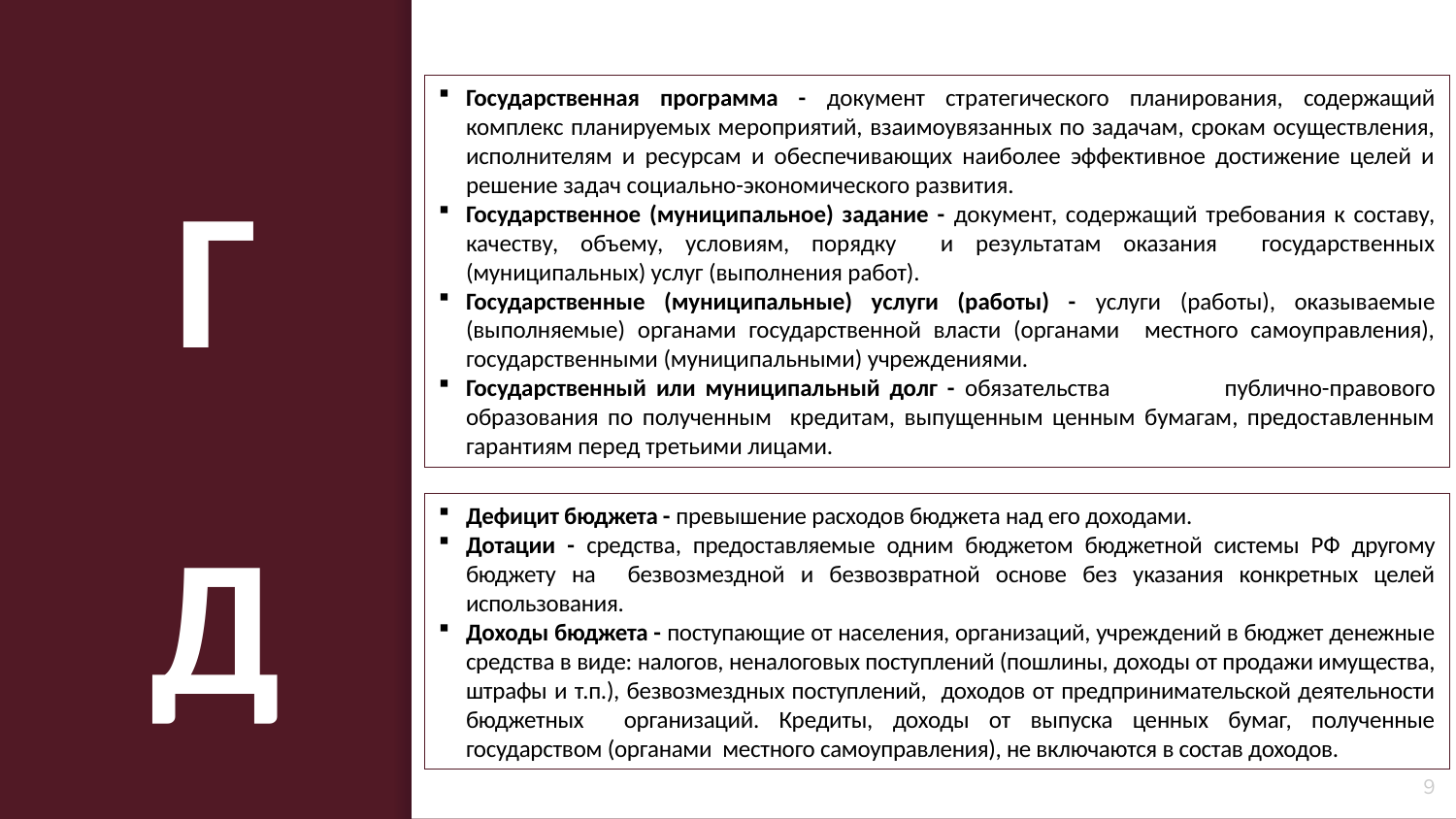

Государственная программа - документ стратегического планирования, содержащий комплекс планируемых мероприятий, взаимоувязанных по задачам, срокам осуществления, исполнителям и ресурсам и обеспечивающих наиболее эффективное достижение целей и решение задач социально-экономического развития.
Государственное (муниципальное) задание - документ, содержащий требования к составу, качеству, объему, условиям, порядку  и результатам оказания  государственных (муниципальных) услуг (выполнения работ).
Государственные (муниципальные) услуги (работы) - услуги (работы), оказываемые (выполняемые) органами государственной власти (органами  местного самоуправления), государственными (муниципальными) учреждениями.
Государственный или муниципальный долг - обязательства	 публично-правового образования по полученным  кредитам, выпущенным ценным бумагам, предоставленным гарантиям перед третьими лицами.
Г
Дефицит бюджета - превышение расходов бюджета над его доходами.
Дотации - средства, предоставляемые одним бюджетом бюджетной системы РФ другому бюджету на  безвозмездной и безвозвратной основе без указания конкретных целей использования.
Доходы бюджета - поступающие от населения, организаций, учреждений в бюджет денежные средства в виде: налогов, неналоговых поступлений (пошлины, доходы от продажи имущества, штрафы и т.п.), безвозмездных поступлений,  доходов от предпринимательской деятельности бюджетных  организаций. Кредиты, доходы от выпуска ценных бумаг, полученные государством (органами  местного самоуправления), не включаются в состав доходов.
Д
9